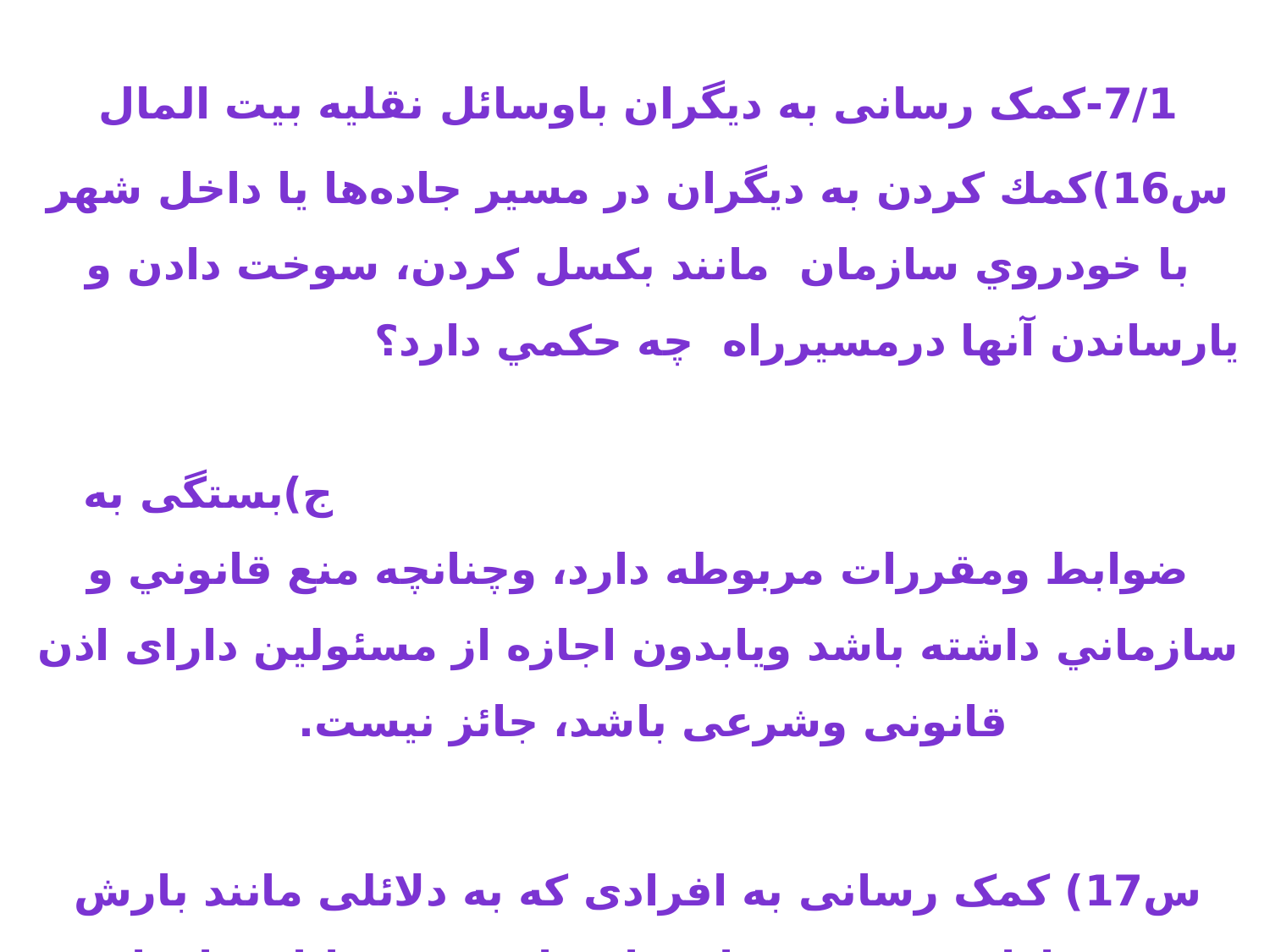

7/1-کمک رسانی به دیگران باوسائل نقلیه بیت المال
س16)كمك كردن به ديگران در مسير جاده‌ها يا داخل شهر با خودروي سازمان  مانند بكسل كردن، سوخت دادن و یارساندن آنها درمسیرراه  چه حكمي دارد؟                                                                                                                                                                     ج)بستگی به ضوابط ومقررات مربوطه دارد، وچنانچه منع قانوني و سازماني داشته باشد ویابدون اجازه از مسئولين دارای اذن قانونی وشرعی باشد، جائز نيست.

س17) کمک رسانی به افرادی كه به دلائلی مانند بارش برف و باران در مسير مانده اند باخودرووسائل سازمانی، چه حکمی دارد؟                                                                                                                                                     ج)اگر در معرض خطر باشند، نجات آنها بامراعات ضوابط ومقررات مربوطه،واجب است.